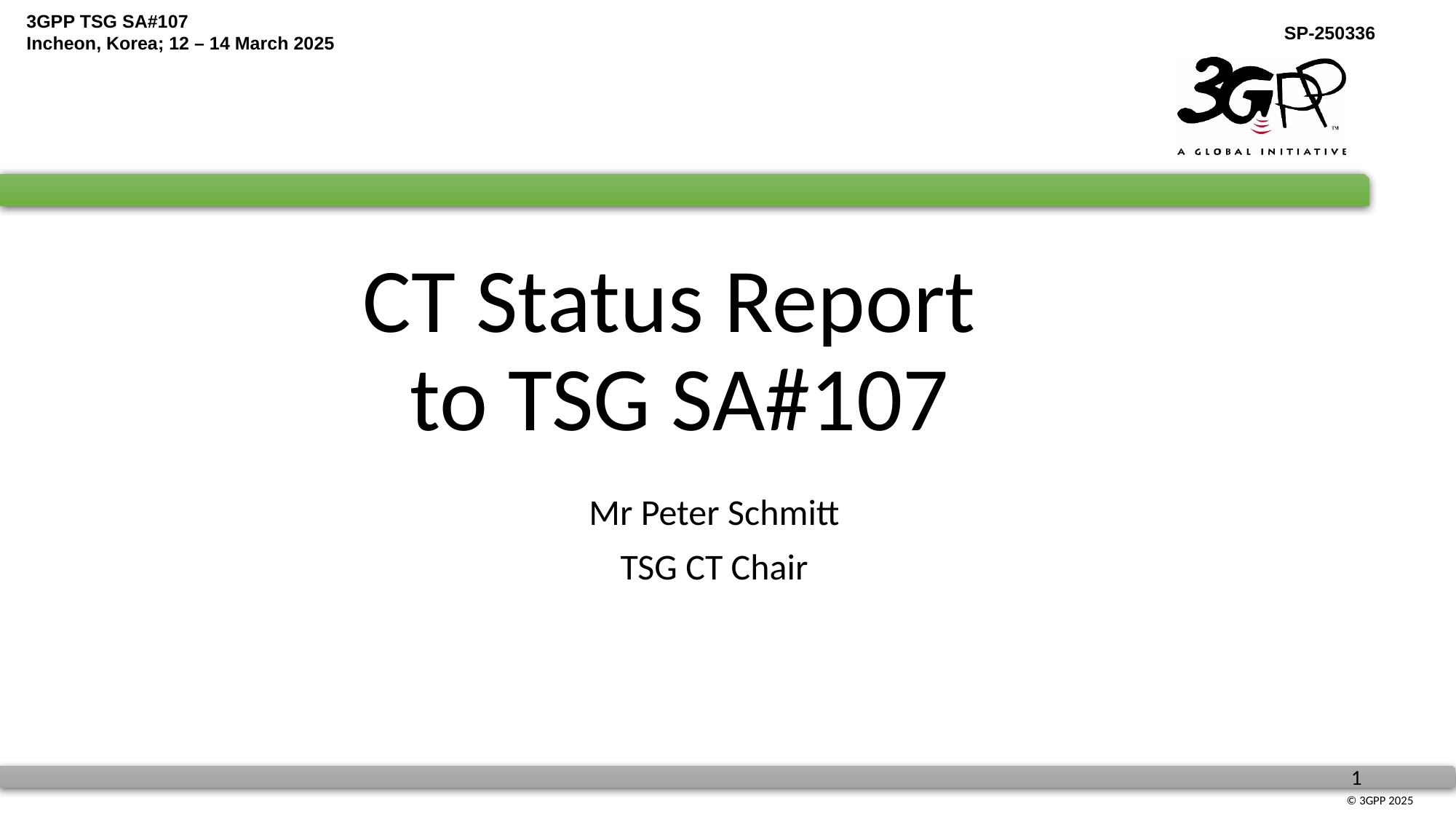

# CT Status Report to TSG SA#107
Mr Peter Schmitt
TSG CT Chair